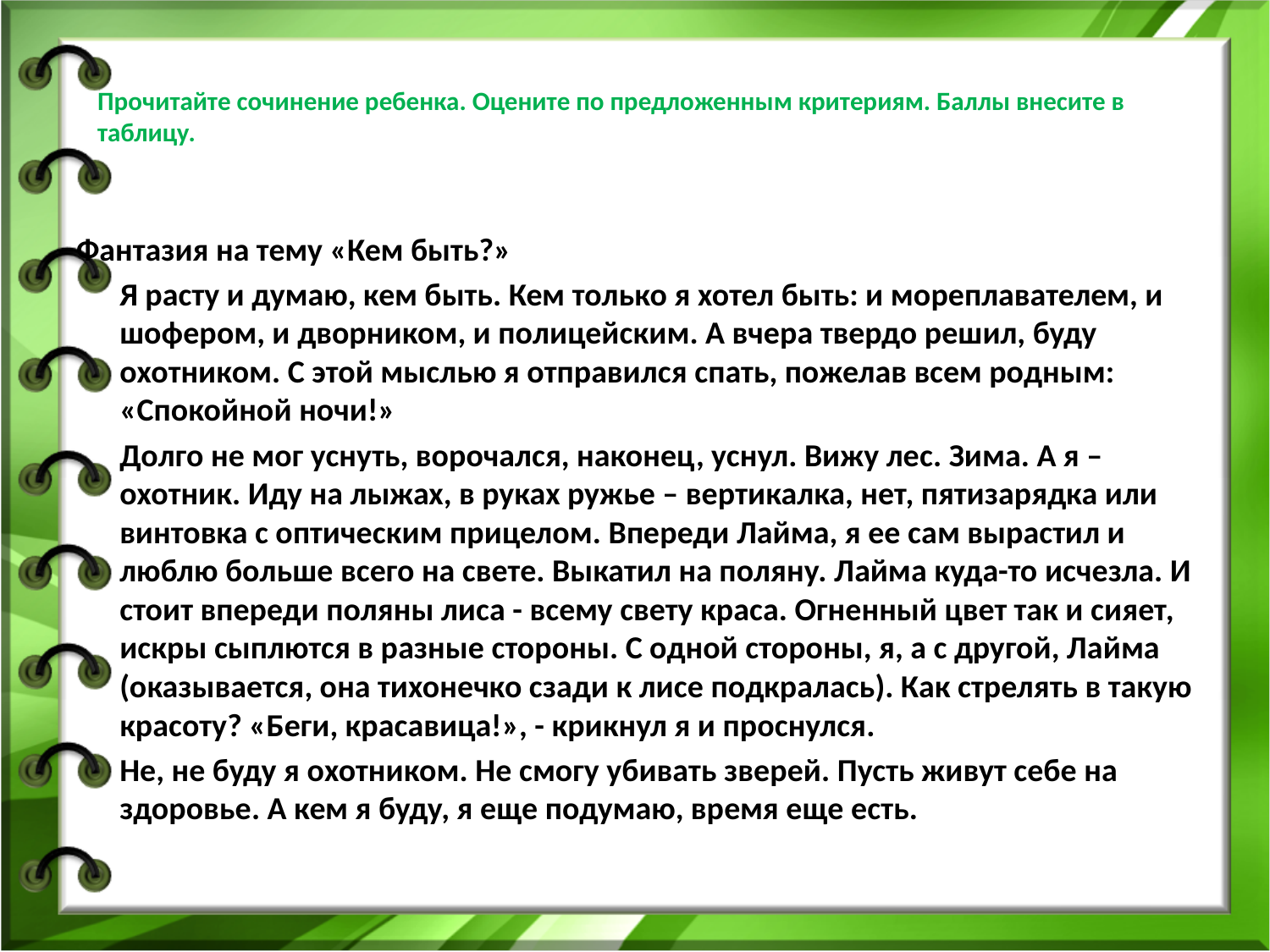

# Прочитайте сочинение ребенка. Оцените по предложенным критериям. Баллы внесите в таблицу.
Фантазия на тему «Кем быть?»
Я расту и думаю, кем быть. Кем только я хотел быть: и мореплавателем, и шофером, и дворником, и полицейским. А вчера твердо решил, буду охотником. С этой мыслью я отправился спать, пожелав всем родным: «Спокойной ночи!»
Долго не мог уснуть, ворочался, наконец, уснул. Вижу лес. Зима. А я – охотник. Иду на лыжах, в руках ружье – вертикалка, нет, пятизарядка или винтовка с оптическим прицелом. Впереди Лайма, я ее сам вырастил и люблю больше всего на свете. Выкатил на поляну. Лайма куда-то исчезла. И стоит впереди поляны лиса - всему свету краса. Огненный цвет так и сияет, искры сыплются в разные стороны. С одной стороны, я, а с другой, Лайма (оказывается, она тихонечко сзади к лисе подкралась). Как стрелять в такую красоту? «Беги, красавица!», - крикнул я и проснулся.
Не, не буду я охотником. Не смогу убивать зверей. Пусть живут себе на здоровье. А кем я буду, я еще подумаю, время еще есть.